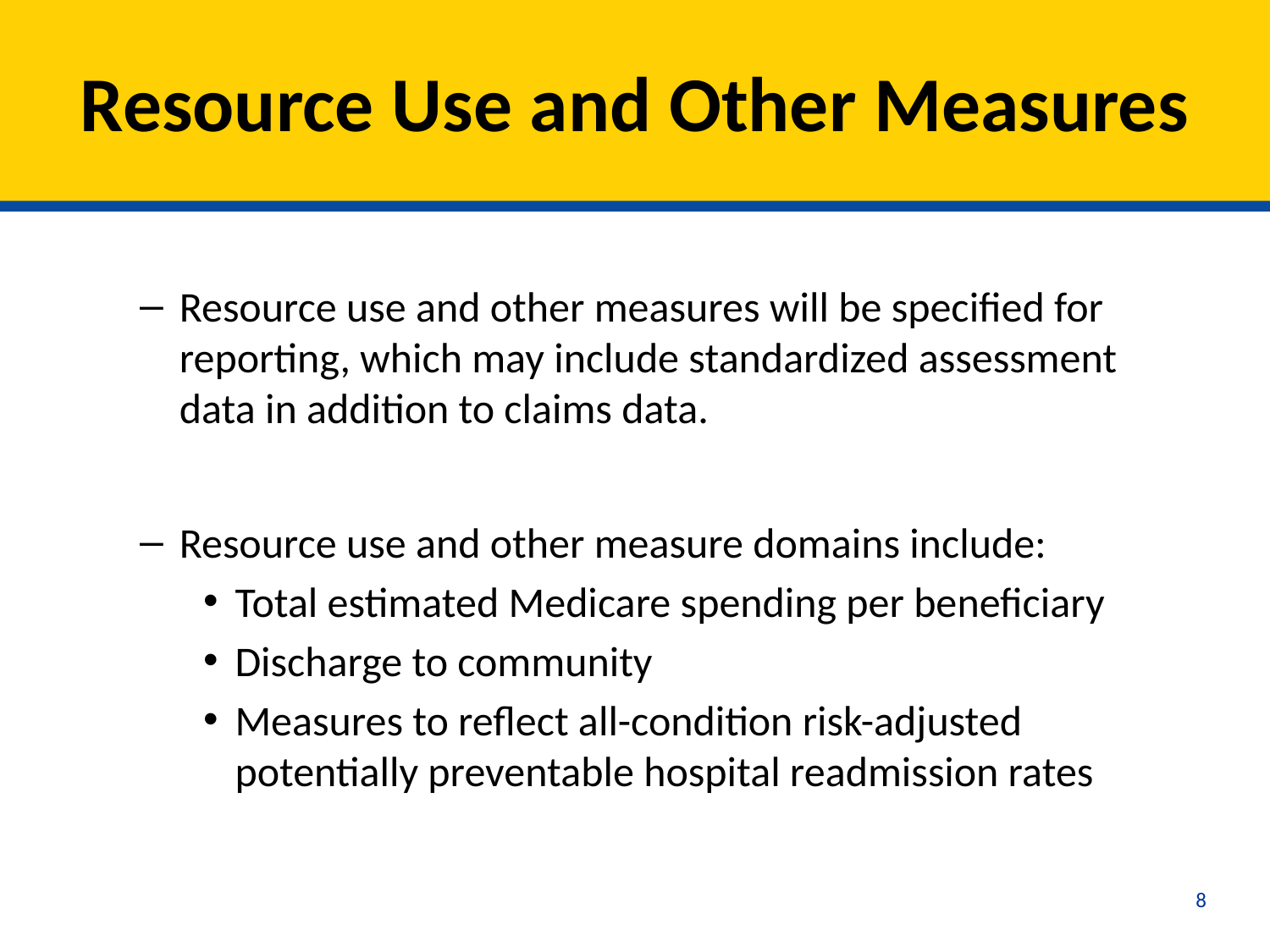

# Resource Use and Other Measures

Resource use and other measures will be specified for reporting, which may include standardized assessment data in addition to claims data.

Resource use and other measure domains include:
Total estimated Medicare spending per beneficiary
Discharge to community
Measures to reflect all-condition risk-adjusted potentially preventable hospital readmission rates

8